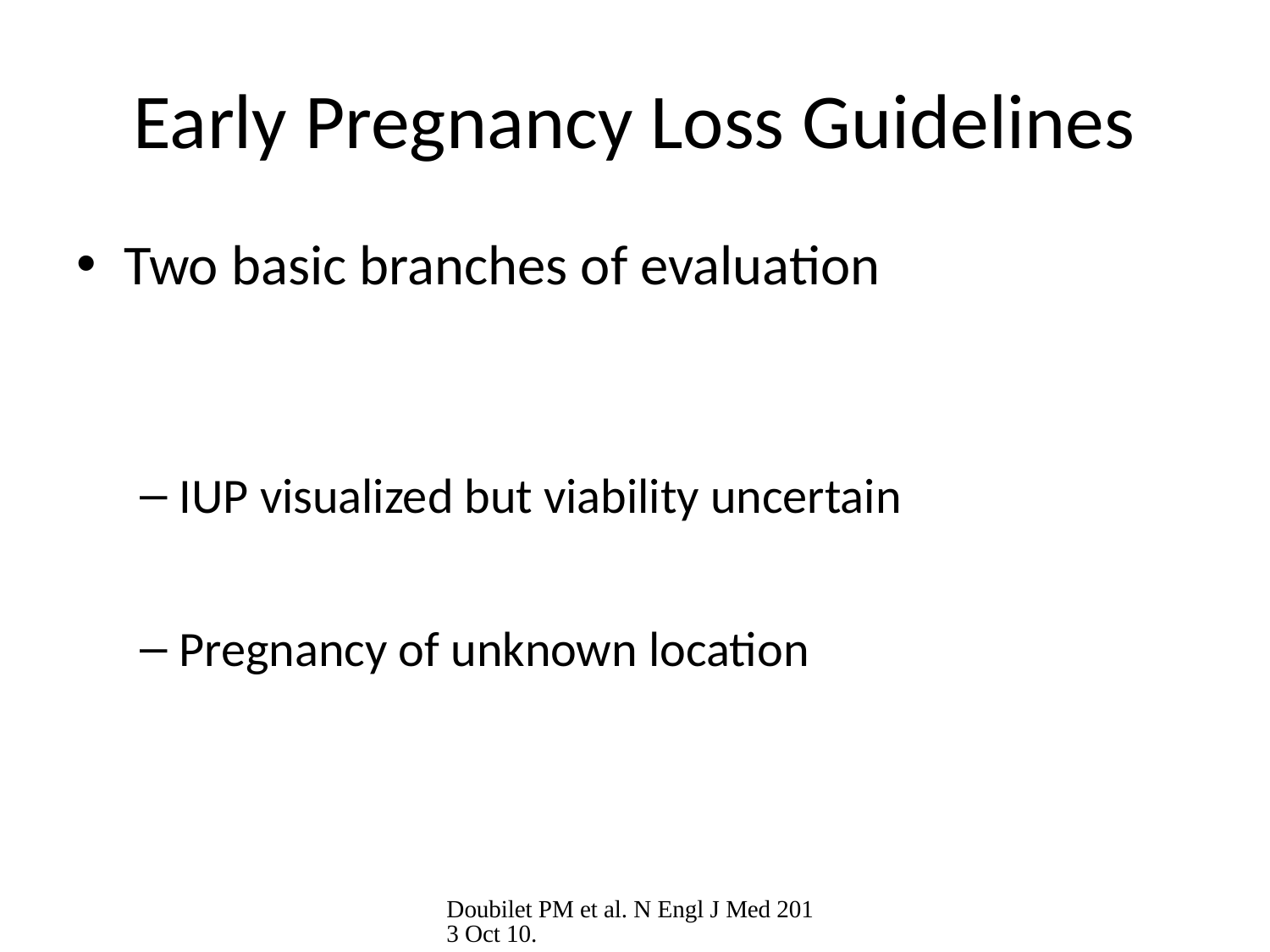

# Early Pregnancy Loss Guidelines
Two basic branches of evaluation

IUP visualized but viability uncertain

Pregnancy of unknown location
Doubilet PM et al. N Engl J Med 2013 Oct 10.